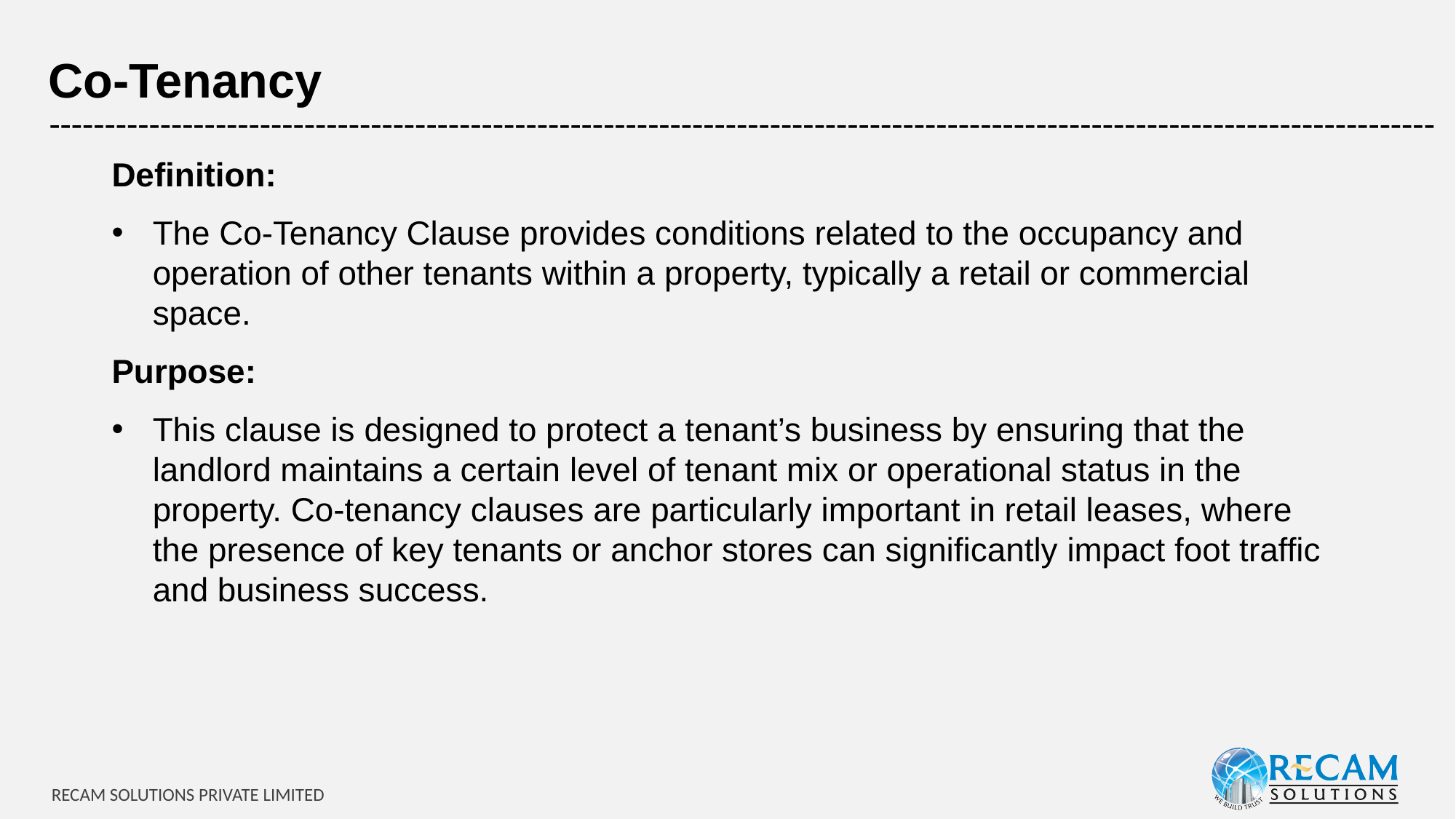

Co-Tenancy
-----------------------------------------------------------------------------------------------------------------------------
Definition:
The Co-Tenancy Clause provides conditions related to the occupancy and operation of other tenants within a property, typically a retail or commercial space.
Purpose:
This clause is designed to protect a tenant’s business by ensuring that the landlord maintains a certain level of tenant mix or operational status in the property. Co-tenancy clauses are particularly important in retail leases, where the presence of key tenants or anchor stores can significantly impact foot traffic and business success.
RECAM SOLUTIONS PRIVATE LIMITED